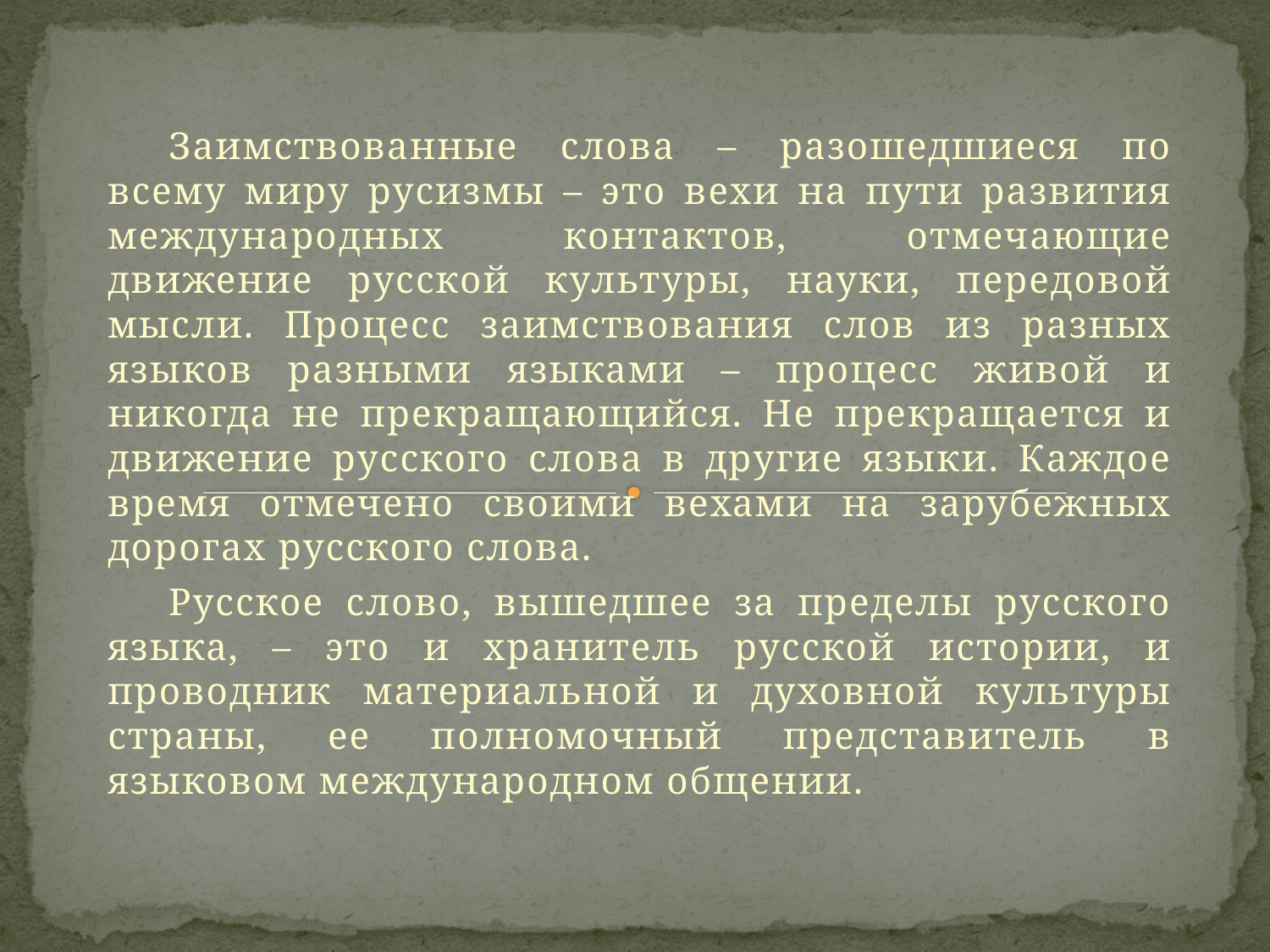

Заимствованные слова – разошедшиеся по всему миру русизмы – это вехи на пути развития международных контактов, отмечающие движение русской культуры, науки, передовой мысли. Процесс заимствования слов из разных языков разными языками – процесс живой и никогда не прекращающийся. Не прекращается и движение русского слова в другие языки. Каждое время отмечено своими вехами на зарубежных дорогах русского слова.
Русское слово, вышедшее за пределы русского языка, – это и хранитель русской истории, и проводник материальной и духовной культуры страны, ее полномочный представитель в языковом международном общении.